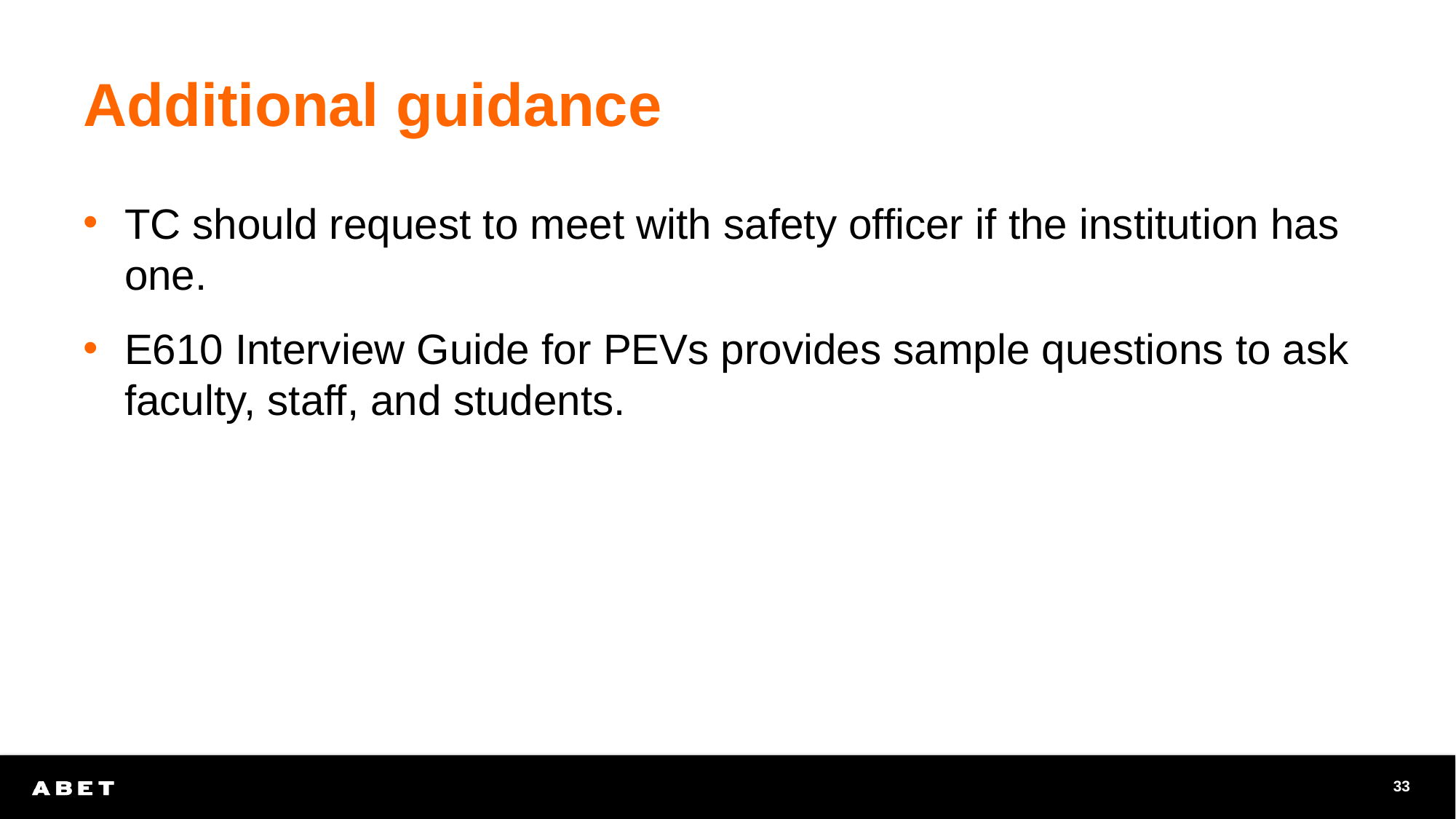

# Additional guidance
TC should request to meet with safety officer if the institution has one.
E610 Interview Guide for PEVs provides sample questions to ask faculty, staff, and students.